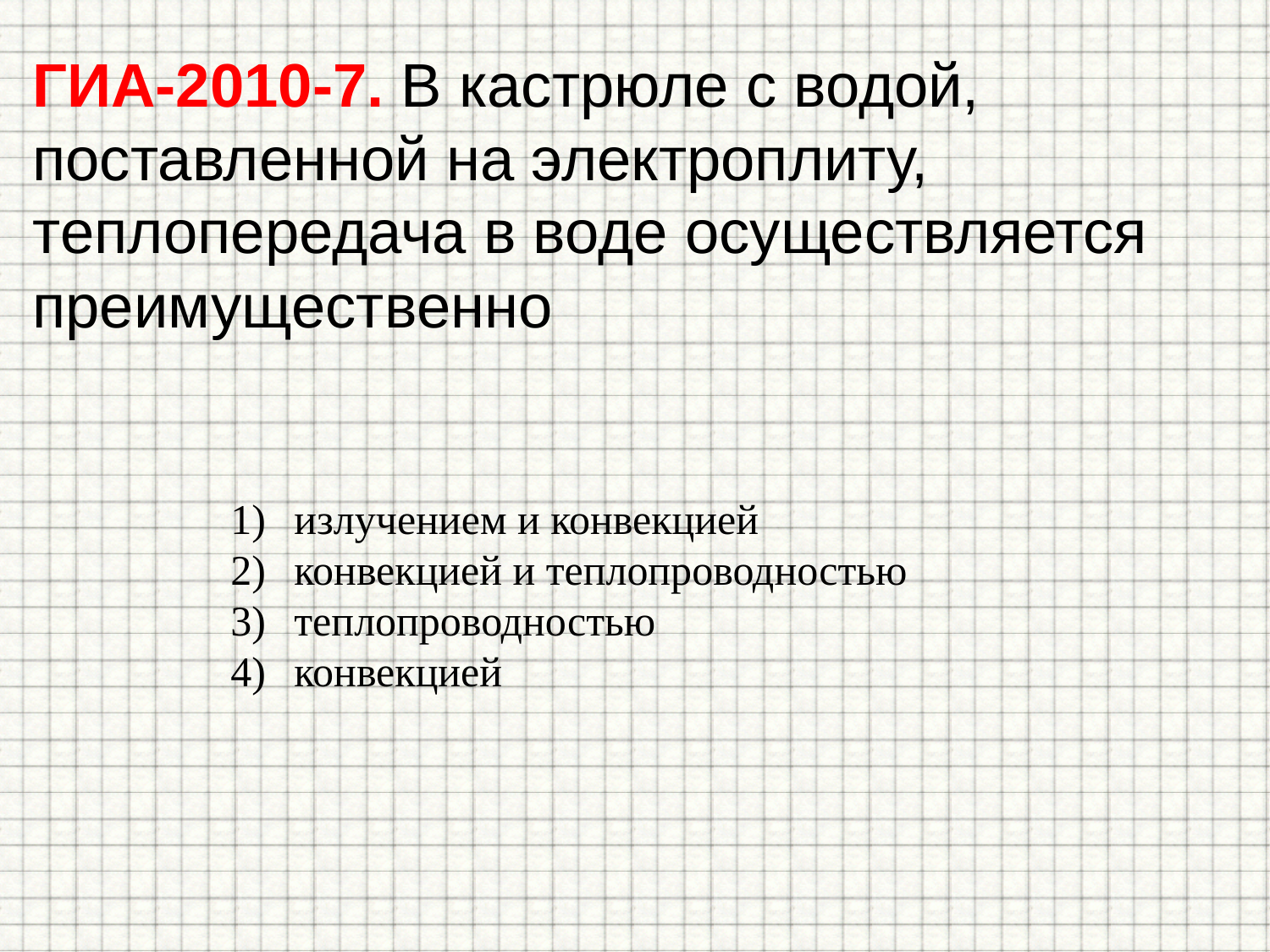

# ГИА-2010-7. В кастрюле с водой, поставленной на электроплиту, теплопередача в воде осуществляется  преимущественно

излучением и конвекцией
конвекцией и теплопроводностью
теплопроводностью
конвекцией